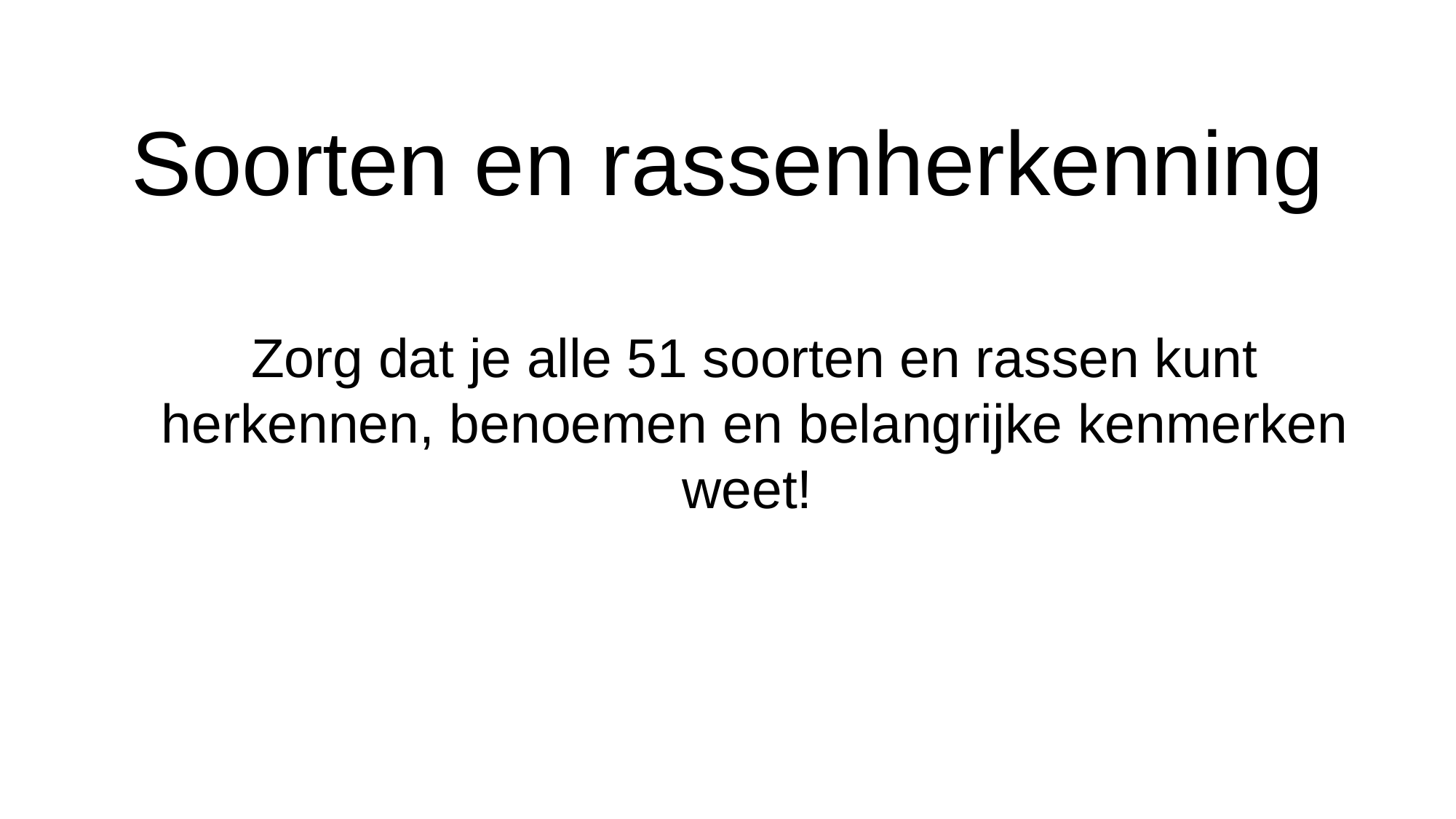

Soorten en rassenherkenning

Zorg dat je alle 51 soorten en rassen kunt herkennen, benoemen en belangrijke kenmerken weet!